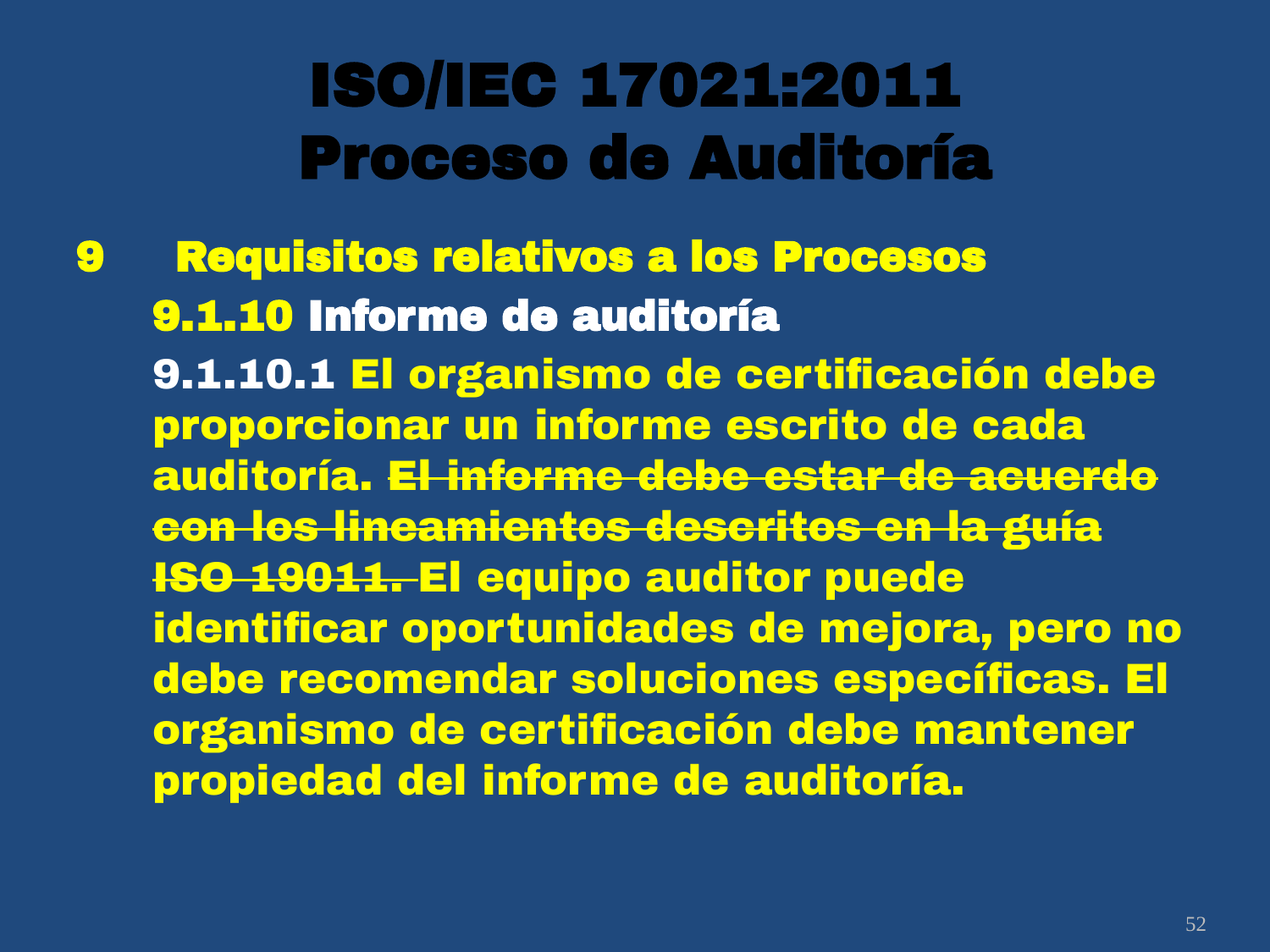

# ISO/IEC 17021:2011 Proceso de Auditoría
9	 Requisitos relativos a los Procesos
	9.1.10 Informe de auditoría
	9.1.10.1 El organismo de certificación debe proporcionar un informe escrito de cada auditoría. El informe debe estar de acuerdo con los lineamientos descritos en la guía ISO 19011. El equipo auditor puede identificar oportunidades de mejora, pero no debe recomendar soluciones específicas. El organismo de certificación debe mantener propiedad del informe de auditoría.
52